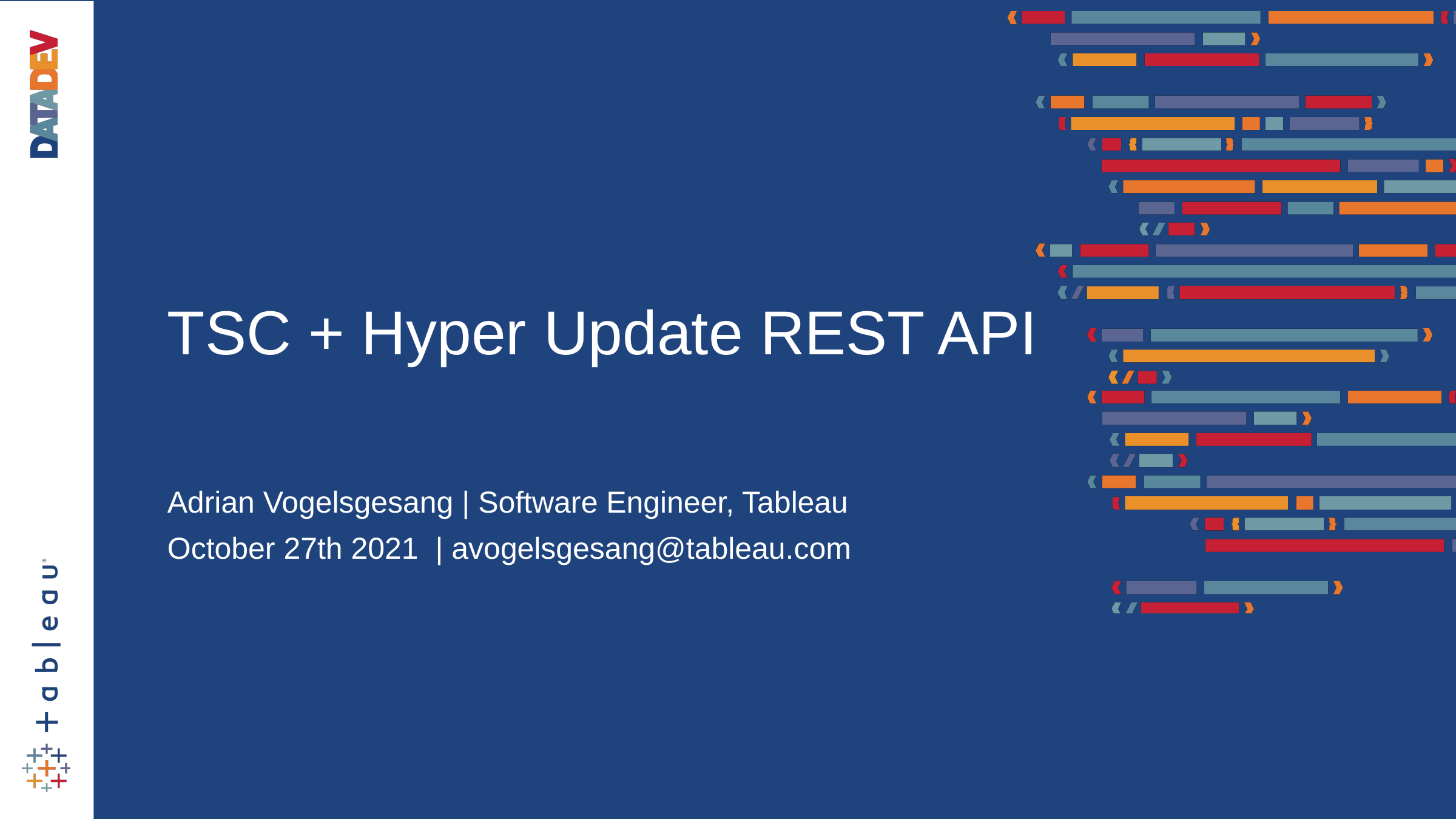

TSC + Hyper Update REST API
Adrian Vogelsgesang | Software Engineer, Tableau
October 27th 2021  | avogelsgesang@tableau.com